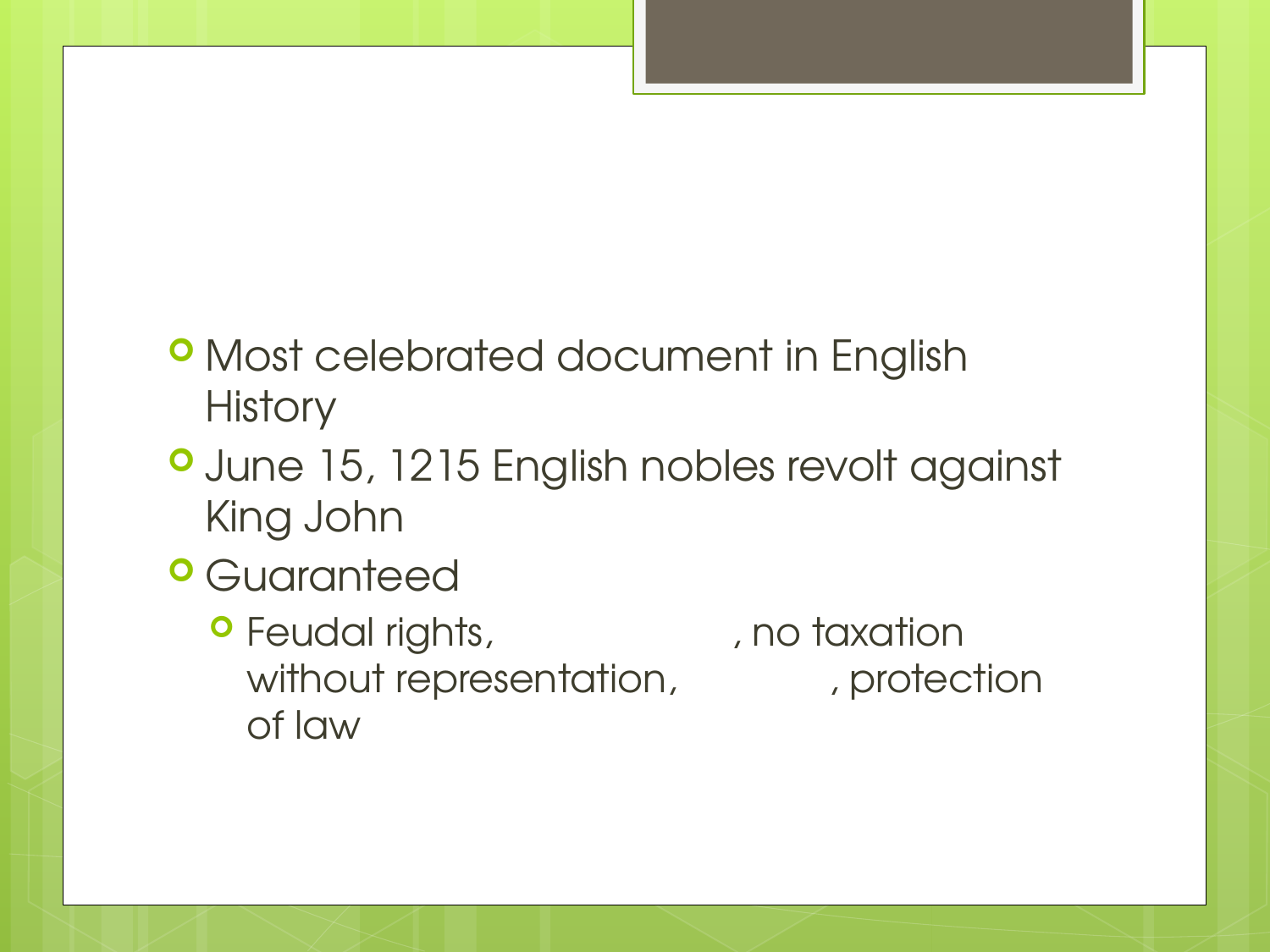

#
Most celebrated document in English History
June 15, 1215 English nobles revolt against King John
Guaranteed
Feudal rights,                      , no taxation without representation,              , protection of law